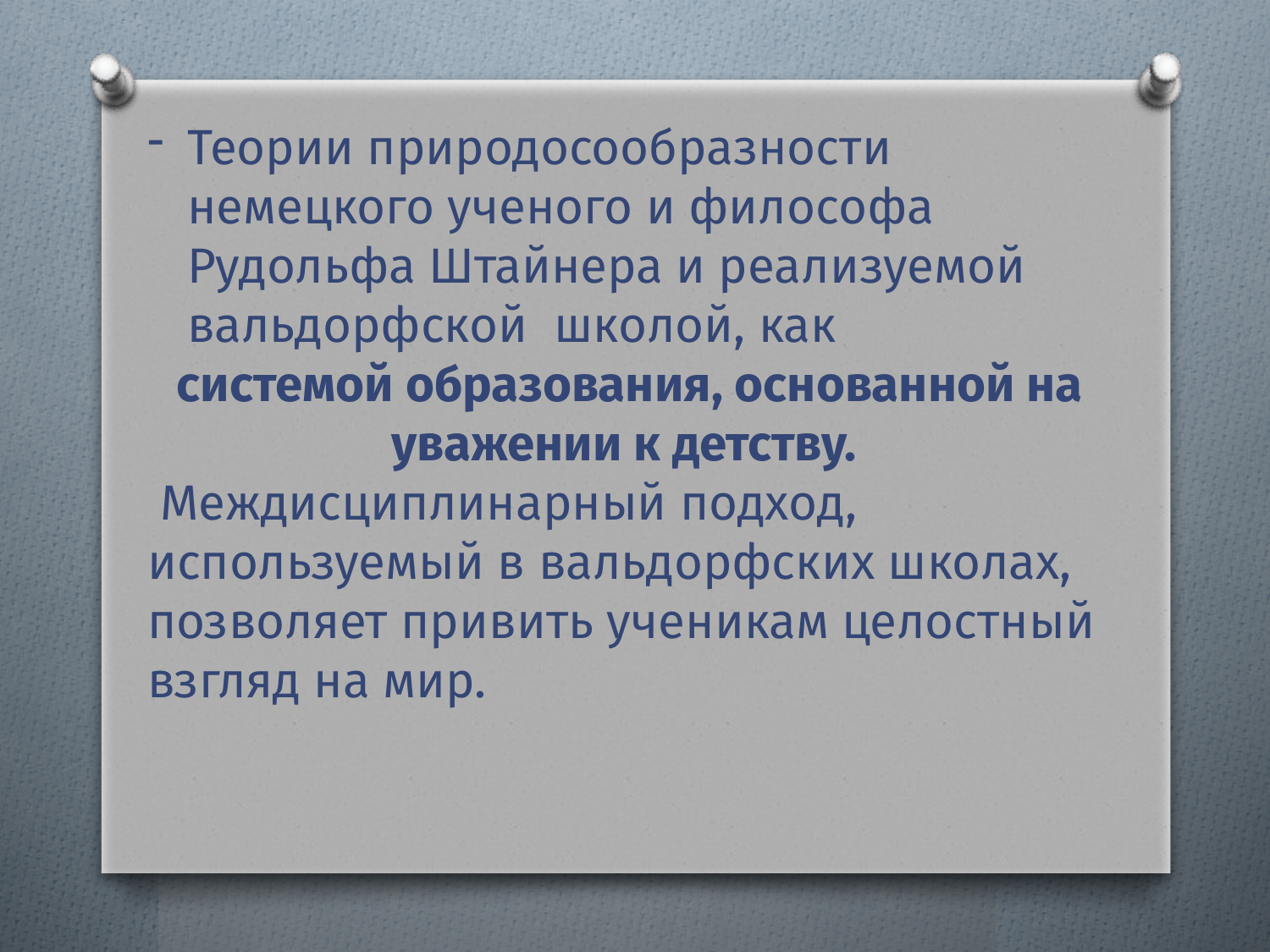

Теории природосообразности немецкого ученого и философа Рудольфа Штайнера и реализуемой вальдорфской  школой, как
системой образования, основанной на уважении к детству.
 Междисциплинарный подход, используемый в вальдорфских школах, позволяет привить ученикам целостный взгляд на мир.